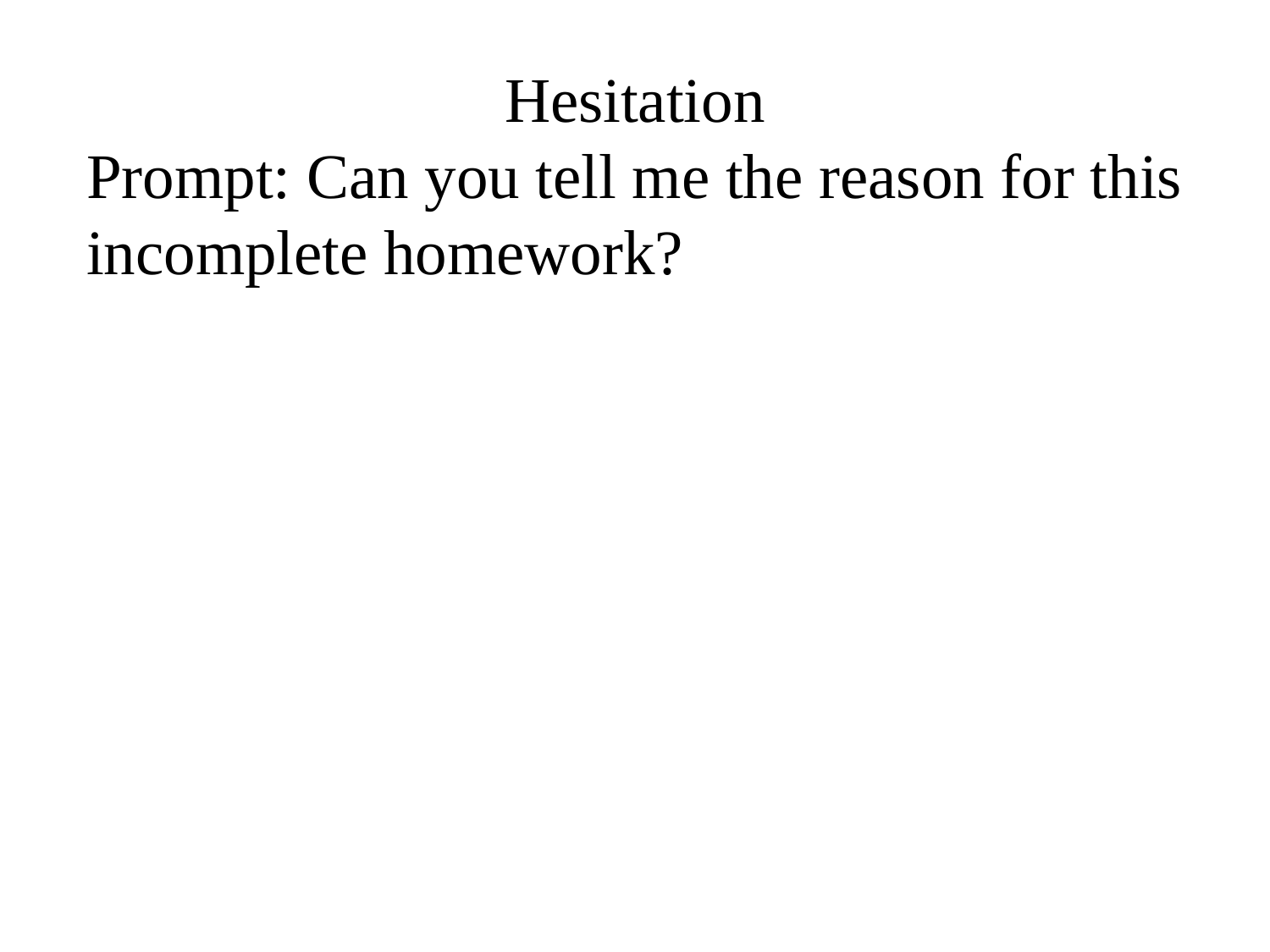

Hesitation
Prompt: Can you tell me the reason for this incomplete homework?